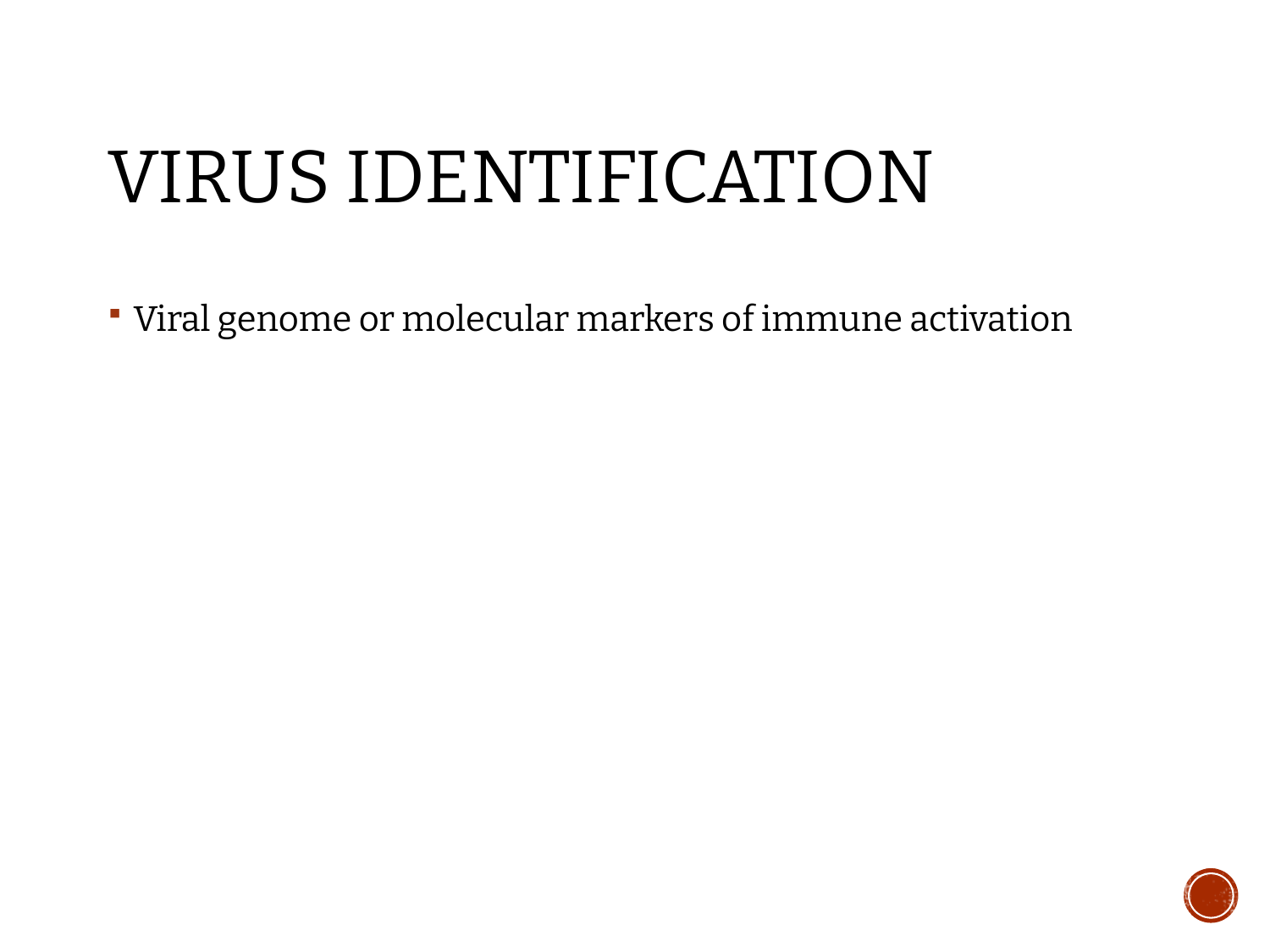

# Virus identification
Viral genome or molecular markers of immune activation